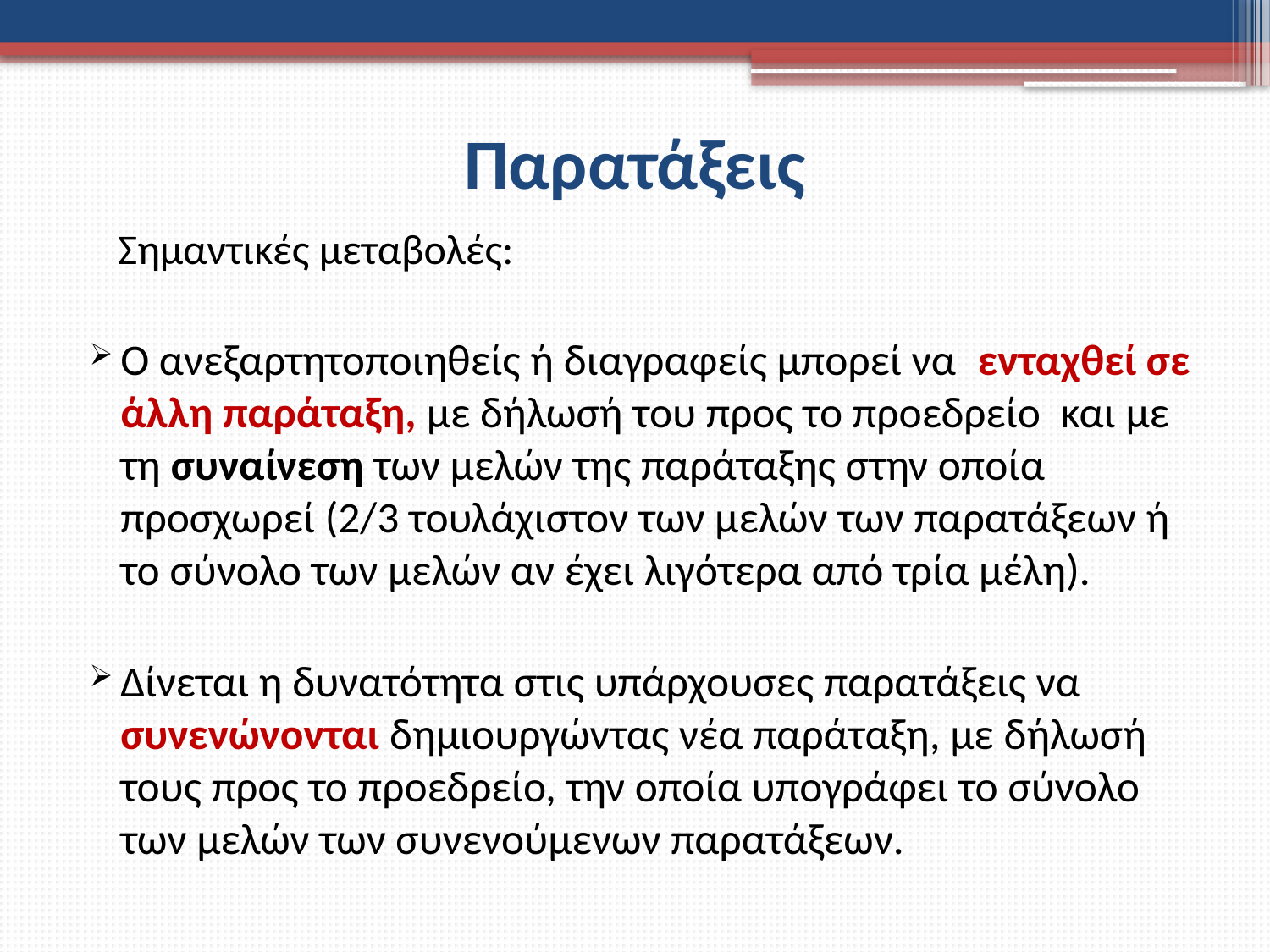

# Παρατάξεις
   Σημαντικές μεταβολές:

Ο ανεξαρτητοποιηθείς ή διαγραφείς μπορεί να  ενταχθεί σε άλλη παράταξη, με δήλωσή του προς το προεδρείο  και με τη συναίνεση των μελών της παράταξης στην οποία προσχωρεί (2/3 τουλάχιστον των μελών των παρατάξεων ή το σύνολο των μελών αν έχει λιγότερα από τρία μέλη).

Δίνεται η δυνατότητα στις υπάρχουσες παρατάξεις να συνενώνονται δημιουργώντας νέα παράταξη, με δήλωσή τους προς το προεδρείο, την οποία υπογράφει το σύνολο των μελών των συνενούμενων παρατάξεων.